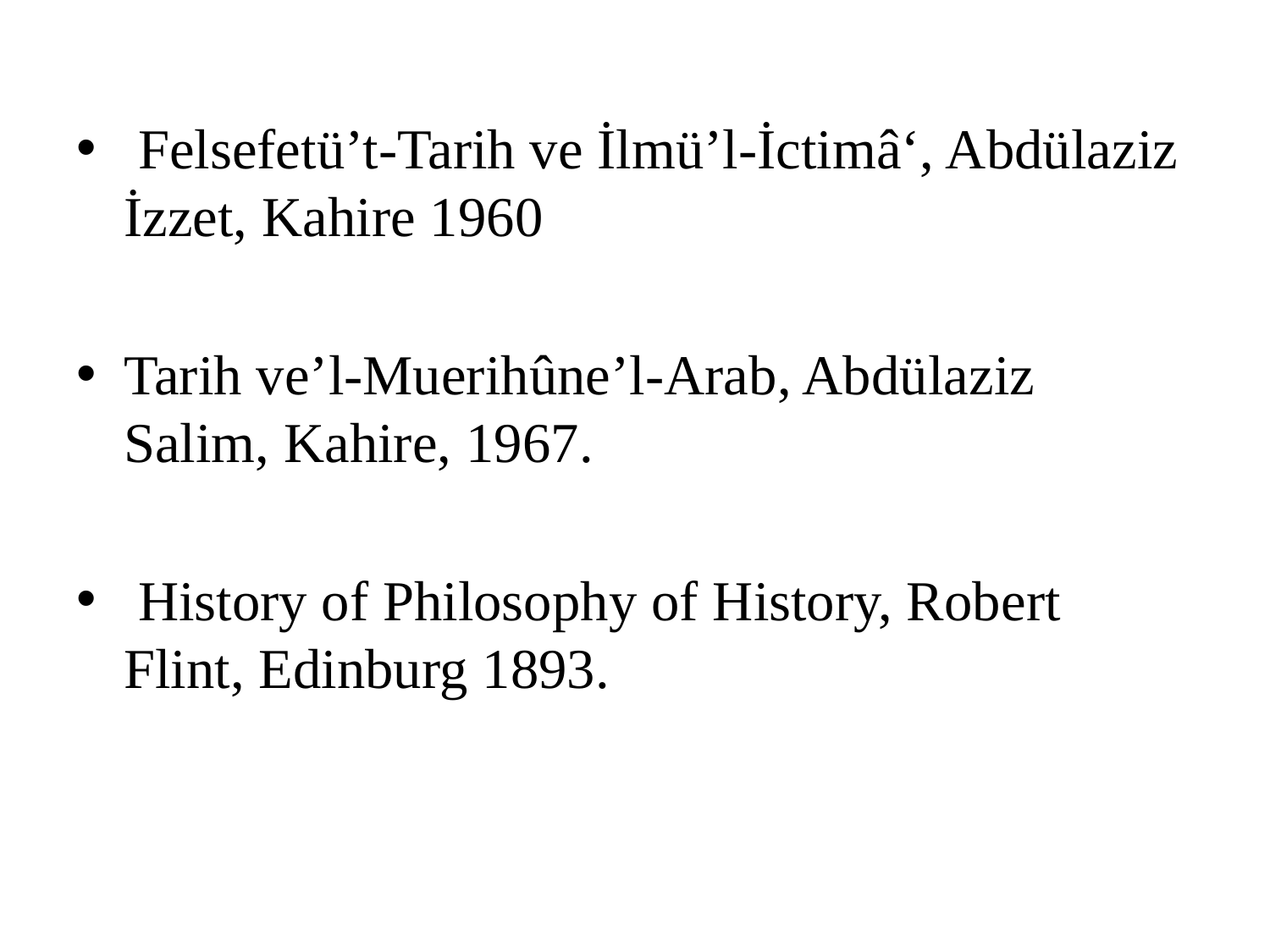

Felsefetü’t-Tarih ve İlmü’l-İctimâ‘, Abdülaziz İzzet, Kahire 1960

Tarih ve’l-Muerihûne’l-Arab, Abdülaziz Salim, Kahire, 1967.

 History of Philosophy of History, Robert Flint, Edinburg 1893.